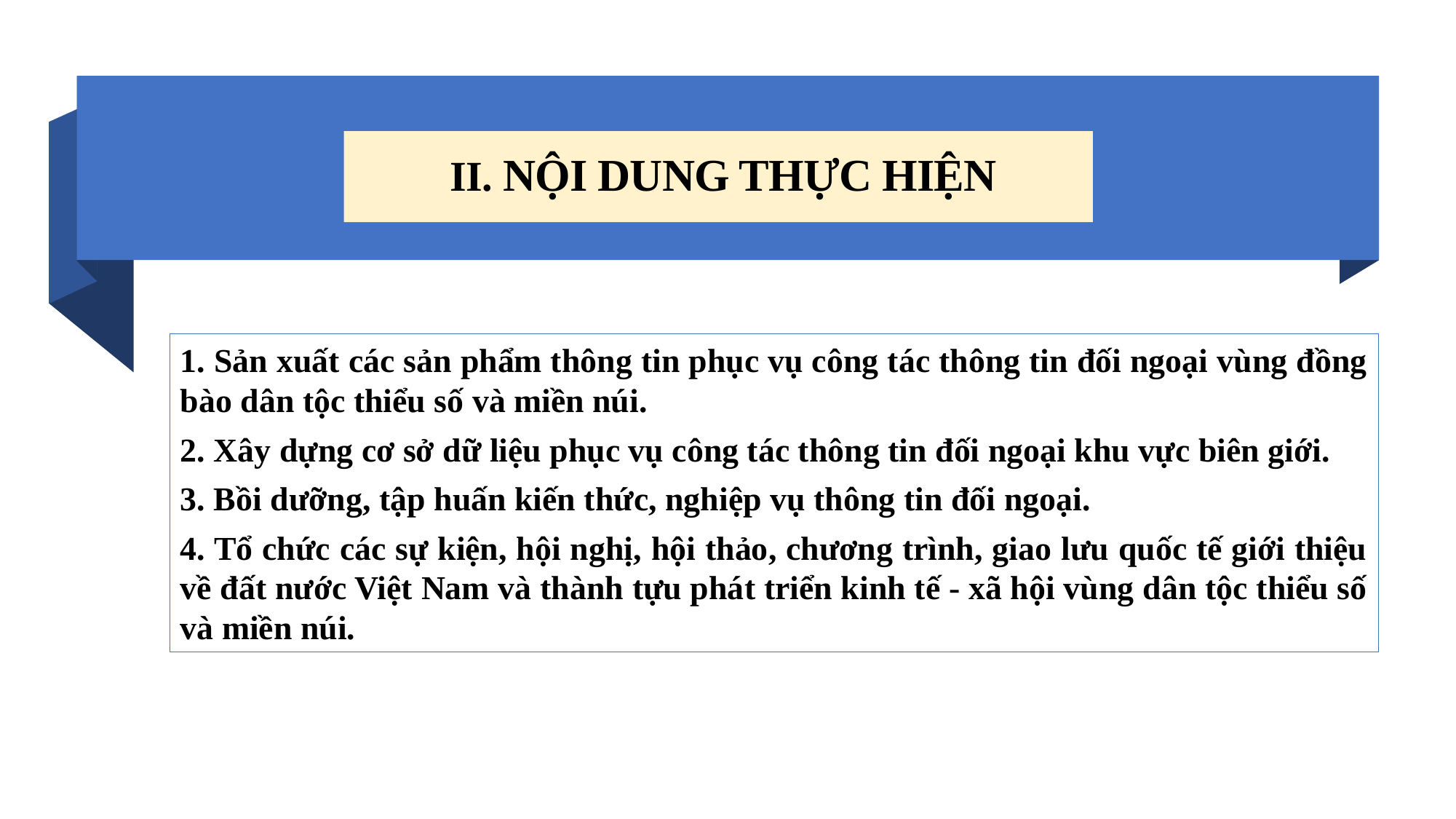

# II. NỘI DUNG THỰC HIỆN
1. Sản xuất các sản phẩm thông tin phục vụ công tác thông tin đối ngoại vùng đồng bào dân tộc thiểu số và miền núi.
2. Xây dựng cơ sở dữ liệu phục vụ công tác thông tin đối ngoại khu vực biên giới.
3. Bồi dưỡng, tập huấn kiến thức, nghiệp vụ thông tin đối ngoại.
4. Tổ chức các sự kiện, hội nghị, hội thảo, chương trình, giao lưu quốc tế giới thiệu về đất nước Việt Nam và thành tựu phát triển kinh tế - xã hội vùng dân tộc thiểu số và miền núi.